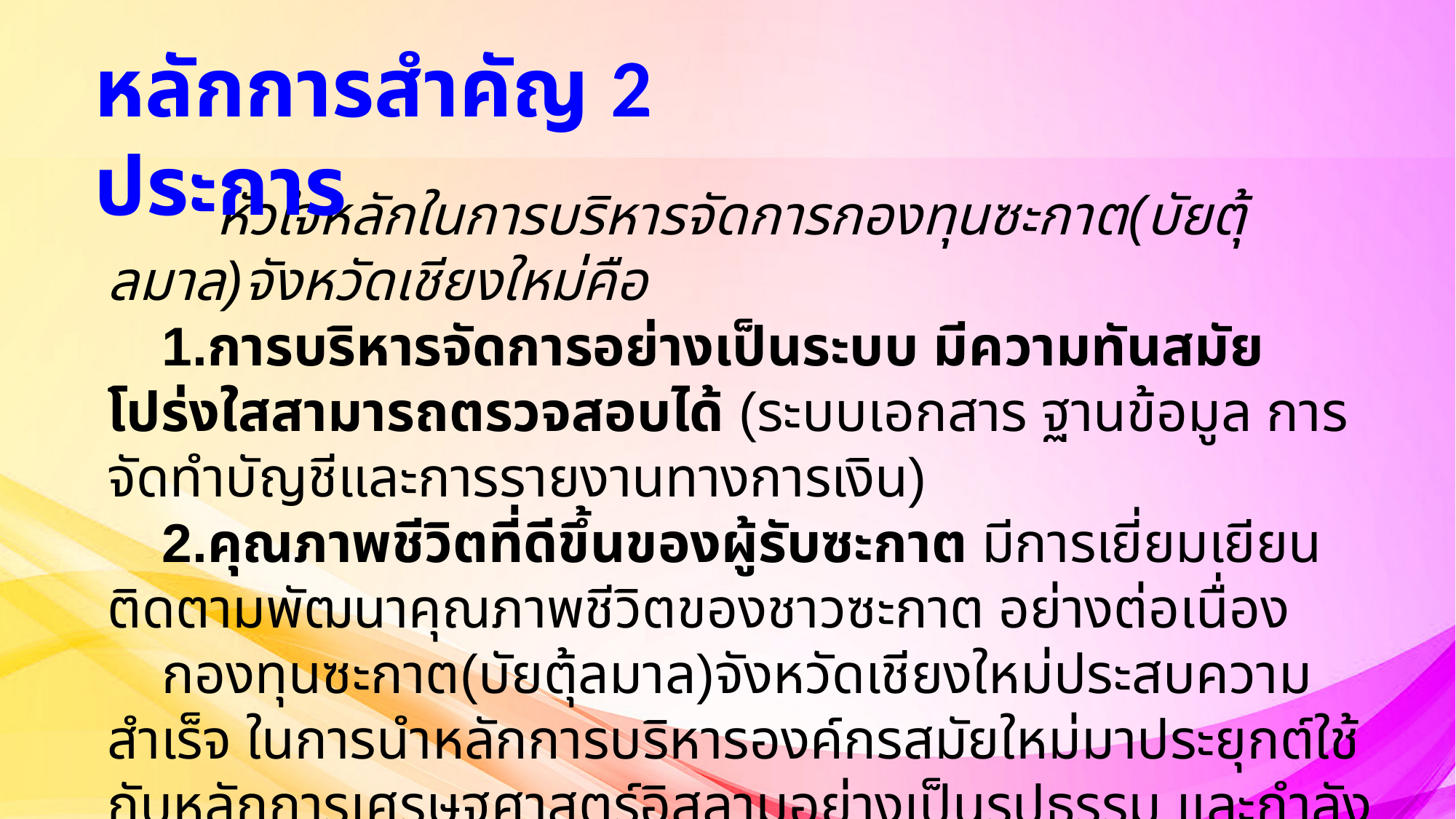

หลักการสำคัญ 2 ประการ
	หัวใจหลักในการบริหารจัดการกองทุนซะกาต(บัยตุ้ลมาล)จังหวัดเชียงใหม่คือ
1.การบริหารจัดการอย่างเป็นระบบ มีความทันสมัย โปร่งใสสามารถตรวจสอบได้ (ระบบเอกสาร ฐานข้อมูล การจัดทำบัญชีและการรายงานทางการเงิน)
2.คุณภาพชีวิตที่ดีขึ้นของผู้รับซะกาต มีการเยี่ยมเยียนติดตามพัฒนาคุณภาพชีวิตของชาวซะกาต อย่างต่อเนื่อง
กองทุนซะกาต(บัยตุ้ลมาล)จังหวัดเชียงใหม่ประสบความสำเร็จ ในการนำหลักการบริหารองค์กรสมัยใหม่มาประยุกต์ใช้กับหลักการเศรษฐศาสตร์อิสลามอย่างเป็นรูปธรรม และกำลังพัฒนาต่อยอดไปสู่การให้บริการทางการเงินในรูปแบบสหกรณ์อิสลาม